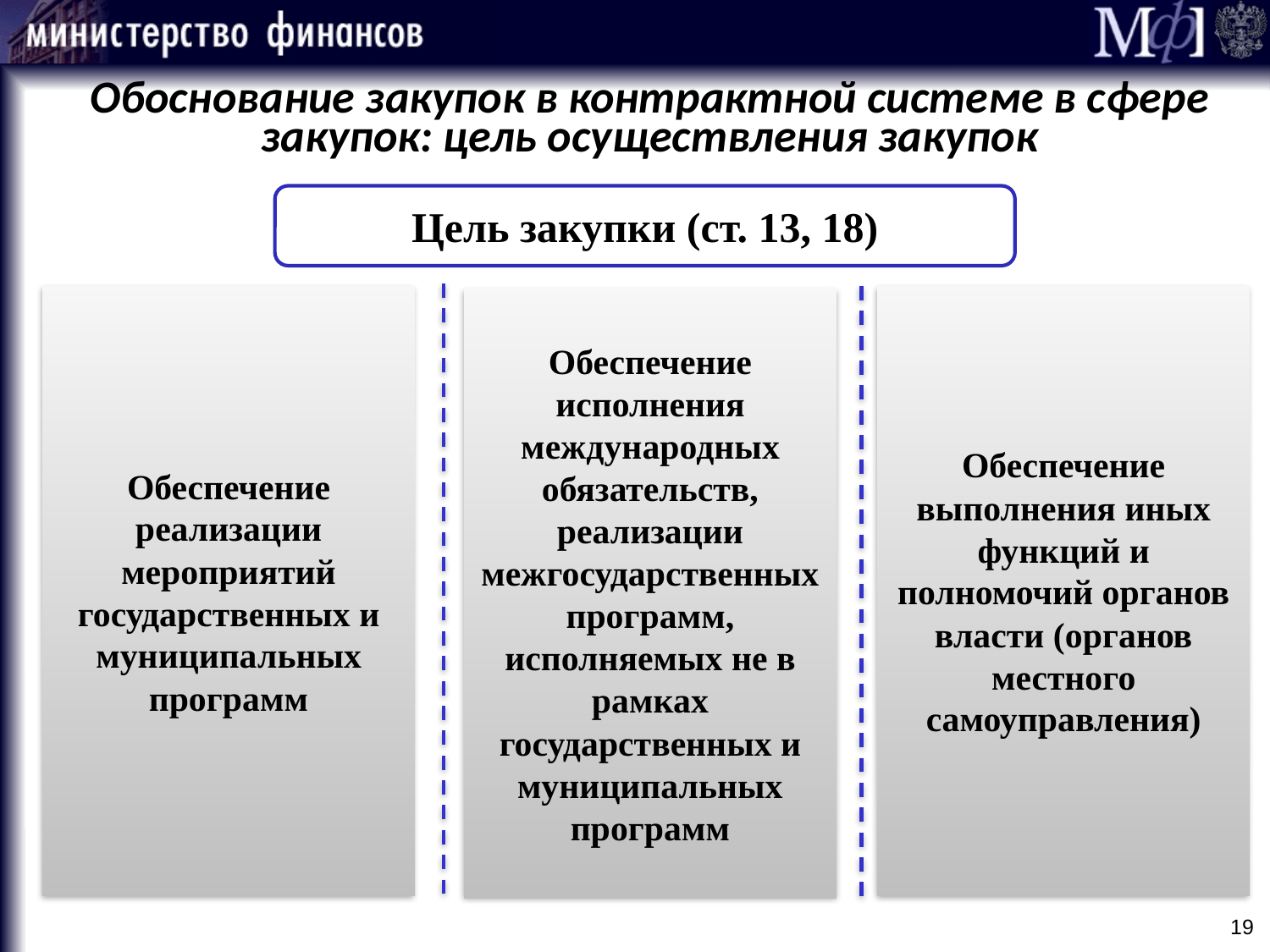

Обоснование закупок в контрактной системе в сфере закупок: цель осуществления закупок
Цель закупки (ст. 13, 18)
Обеспечение реализации мероприятий государственных и муниципальных программ
Обеспечение выполнения иных функций и полномочий органов власти (органов местного самоуправления)
Обеспечение исполнения международных обязательств, реализации межгосударственных программ, исполняемых не в рамках государственных и муниципальных программ
19